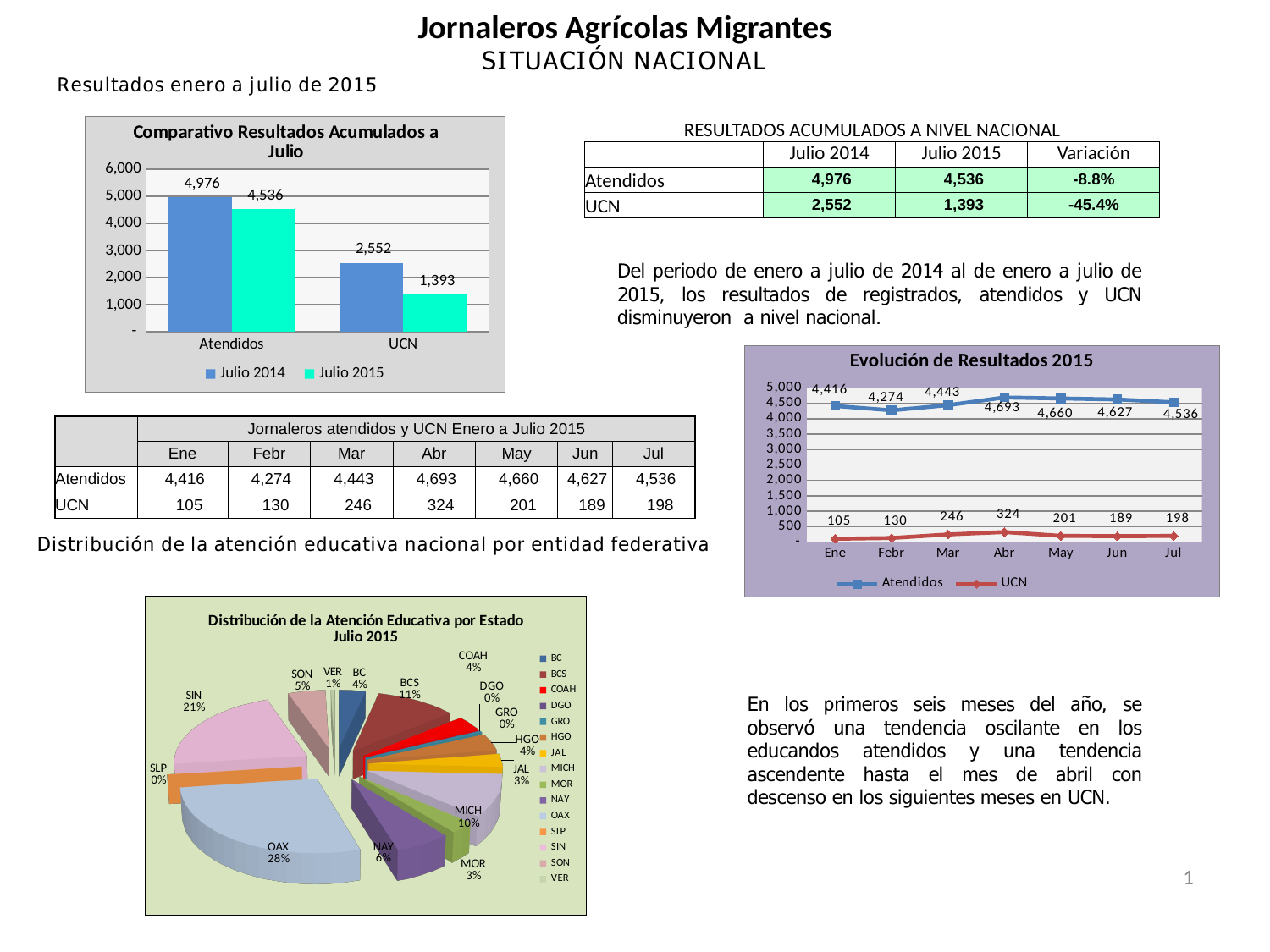

Resultados enero a julio de 2015

### Chart: Comparativo Resultados Acumulados a Julio

| Category | Julio 2014 | Julio 2015 |
|---|---|---|
| Atendidos | 4976.0 | 4536.0 |
| UCN | 2552.0 | 1393.0 |
| RESULTADOS ACUMULADOS A NIVEL NACIONAL |  |  |  |
| --- | --- | --- | --- |
|  | Julio 2014 | Julio 2015 | Variación |
| Atendidos | 4,976 | 4,536 | -8.8% |
| UCN | 2,552 | 1,393 | -45.4% |
Del periodo de enero a julio de 2014 al de enero a julio de 2015, los resultados de registrados, atendidos y UCN disminuyeron  a nivel nacional.

### Chart: Evolución de Resultados 2015

| Category | Atendidos | UCN |
|---|---|---|
| Ene | 4416.0 | 105.0 |
| Febr | 4274.0 | 130.0 |
| Mar | 4443.0 | 246.0 |
| Abr | 4693.0 | 324.0 |
| May | 4660.0 | 201.0 |
| Jun | 4627.0 | 189.0 |
| Jul | 4536.0 | 198.0 |
|  | Jornaleros atendidos y UCN Enero a Julio 2015 |  |  |  |  |  |  |
| --- | --- | --- | --- | --- | --- | --- | --- |
|  | Ene | Febr | Mar | Abr | May | Jun | Jul |
| Atendidos | 4,416 | 4,274 | 4,443 | 4,693 | 4,660 | 4,627 | 4,536 |
| UCN | 105 | 130 | 246 | 324 | 201 | 189 | 198 |
Distribución de la atención educativa nacional por entidad federativa

[unsupported chart]

En los primeros seis meses del año, se observó una tendencia oscilante en los educandos atendidos y una tendencia ascendente hasta el mes de abril con descenso en los siguientes meses en UCN.
1